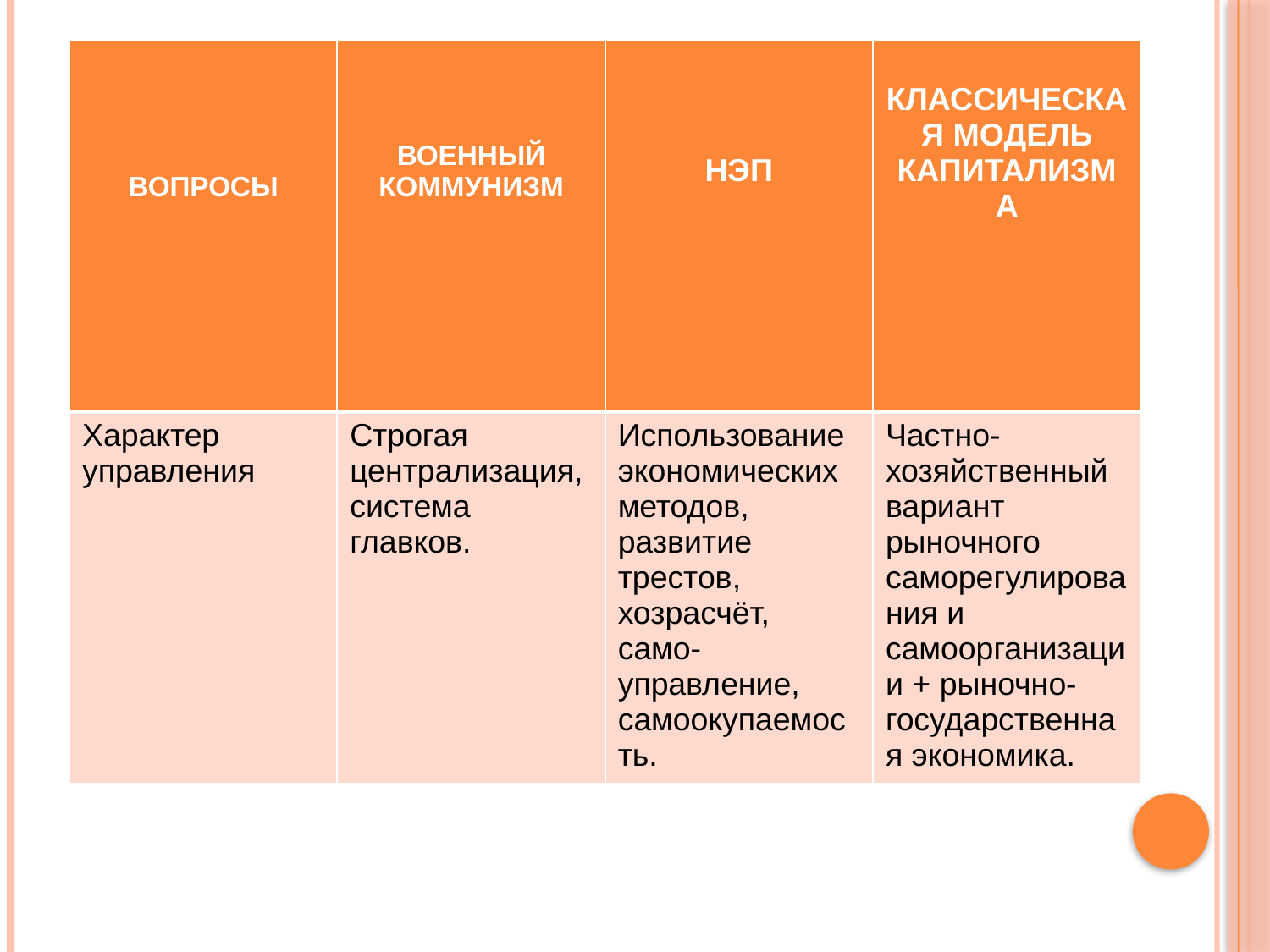

| ВОПРОСЫ | ВОЕННЫЙ КОММУНИЗМ | НЭП | КЛАССИЧЕСКАЯ МОДЕЛЬ КАПИТАЛИЗМА |
| --- | --- | --- | --- |
| Характер управления | Строгая централизация, система главков. | Использование экономических методов, развитие трестов, хозрасчёт, само- управление, самоокупаемость. | Частно- хозяйственный вариант рыночного саморегулирования и самоорганизации + рыночно- государственная экономика. |